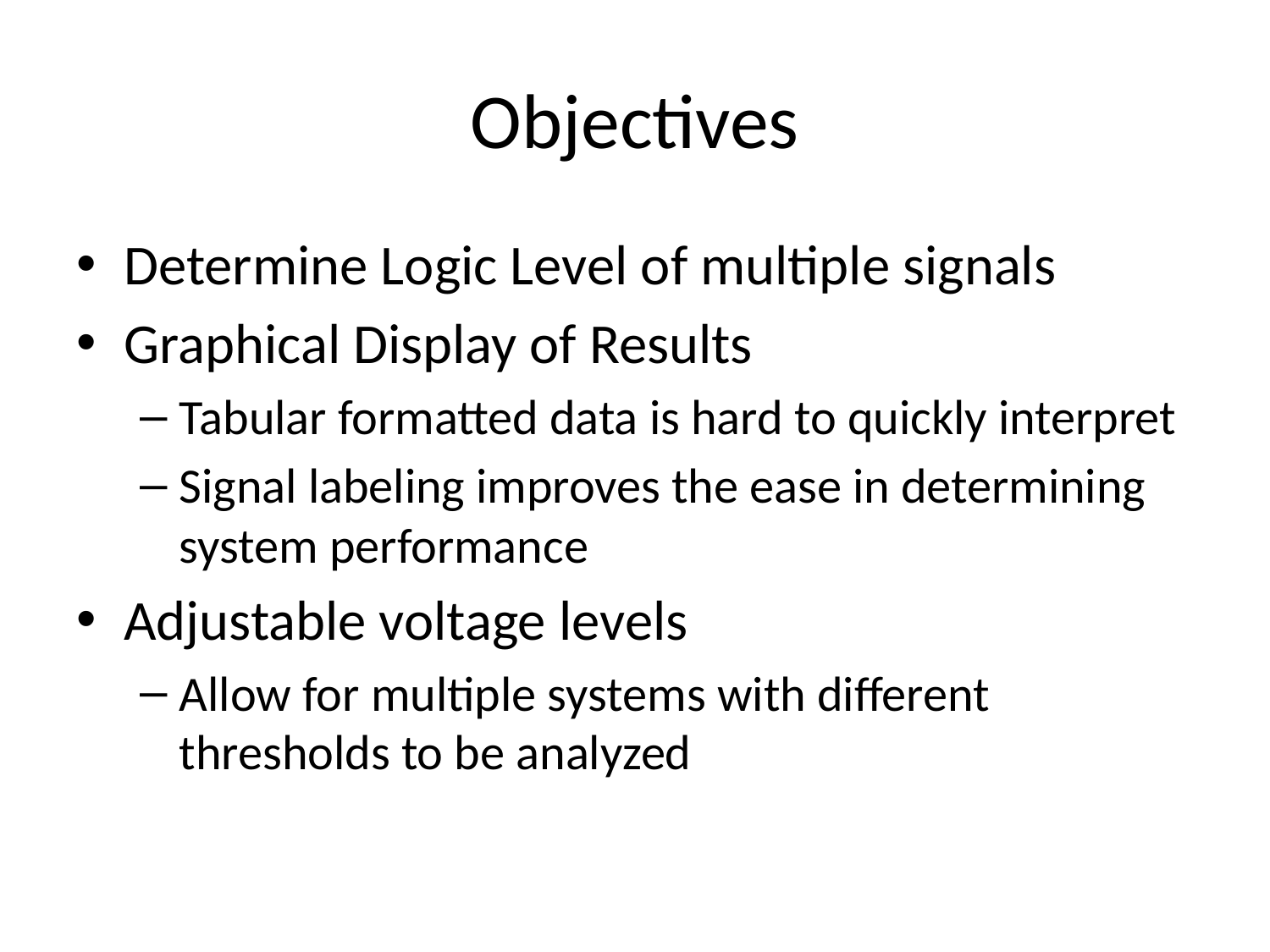

# Objectives
Determine Logic Level of multiple signals
Graphical Display of Results
Tabular formatted data is hard to quickly interpret
Signal labeling improves the ease in determining system performance
Adjustable voltage levels
Allow for multiple systems with different thresholds to be analyzed